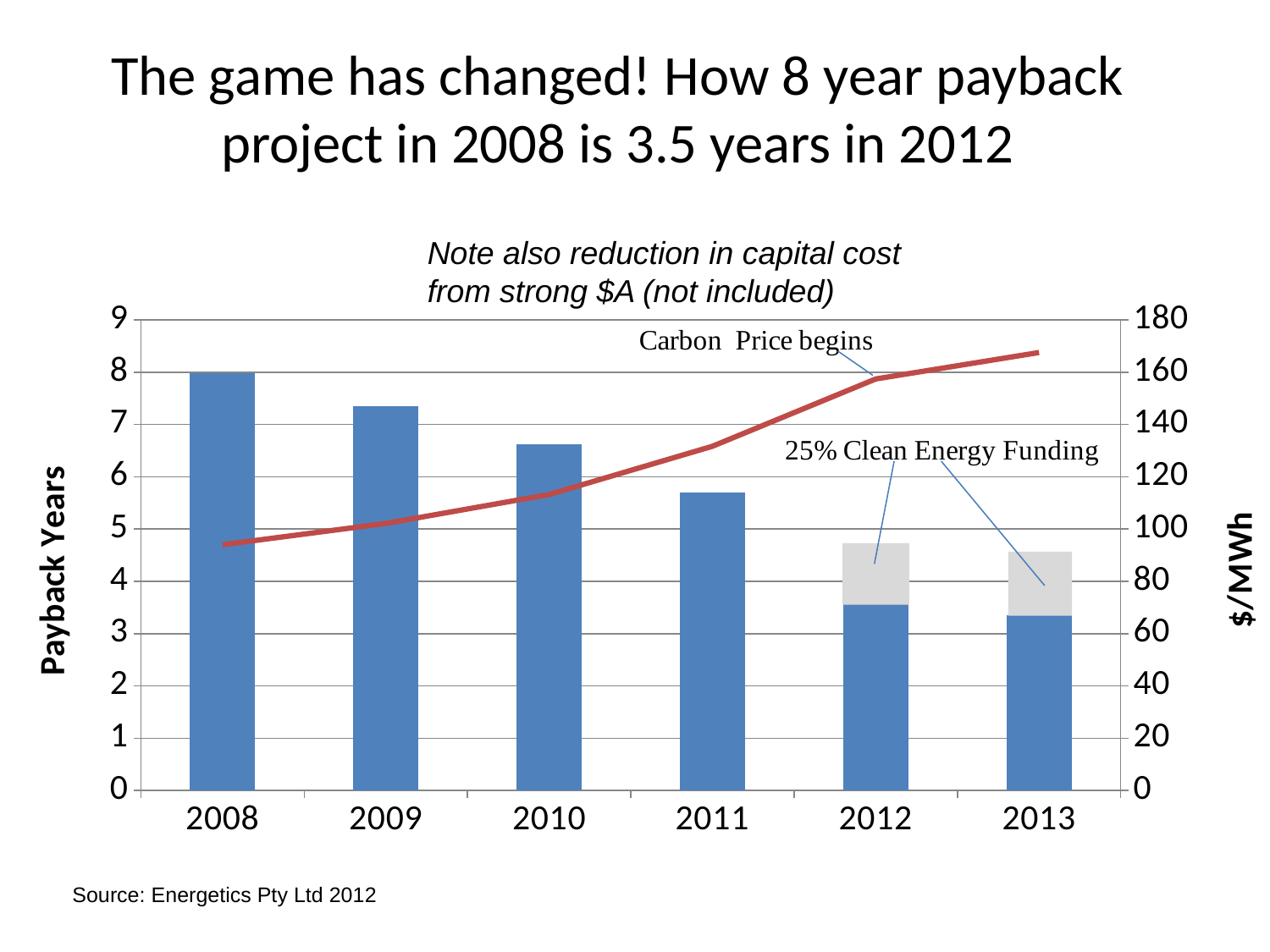

# The game has changed! How 8 year payback project in 2008 is 3.5 years in 2012

### Chart

| Category | Payback (with funding) | 94 102.15 113.21125 131.6605313 157.4021565 167.512068 |
|---|---|---|
| 2008 | 7.978723404255368 | 94.0 |
| 2009 | 7.3421439060205556 | 102.14999999999999 |
| 2010 | 6.6247833143790755 | 113.21125000000062 |
| 2011 | 5.696467976237185 | 131.66053125 |
| 2012 | 3.573648623348559 | 157.40215653125 |
| 2013 | 3.357967021127005 | 167.51206800453122 |
Note also reduction in capital cost from strong $A (not included)
Source: Energetics Pty Ltd 2012